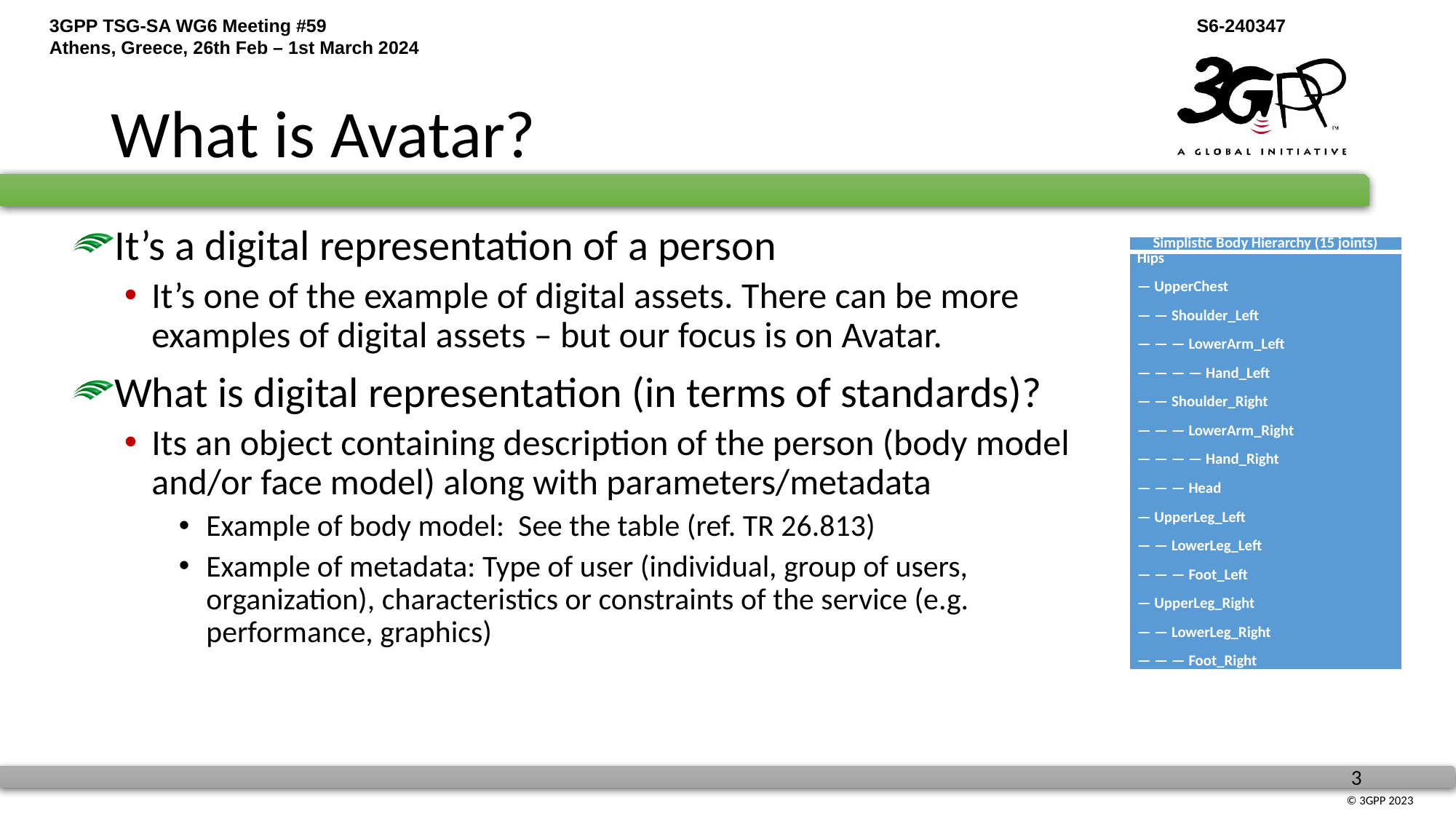

# What is Avatar?
It’s a digital representation of a person
It’s one of the example of digital assets. There can be more examples of digital assets – but our focus is on Avatar.
What is digital representation (in terms of standards)?
Its an object containing description of the person (body model and/or face model) along with parameters/metadata
Example of body model:  See the table (ref. TR 26.813)
Example of metadata: Type of user (individual, group of users, organization), characteristics or constraints of the service (e.g. performance, graphics)

| Simplistic Body Hierarchy (15 joints) |
| --- |
| Hips — UpperChest — — Shoulder\_Left — — — LowerArm\_Left — — — — Hand\_Left — — Shoulder\_Right — — — LowerArm\_Right — — — — Hand\_Right — — — Head — UpperLeg\_Left — — LowerLeg\_Left — — — Foot\_Left — UpperLeg\_Right — — LowerLeg\_Right — — — Foot\_Right |